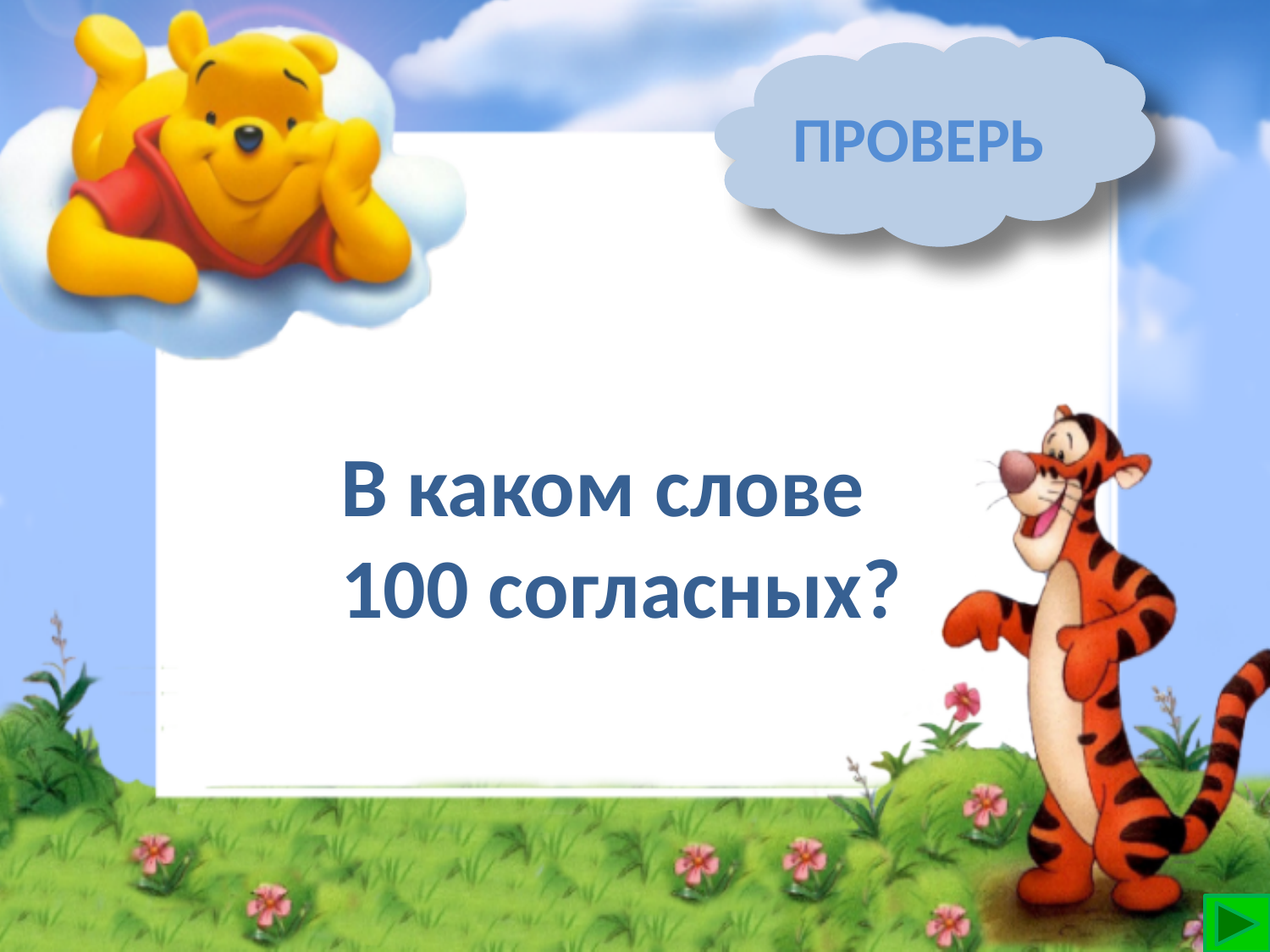

стоЛ
ПРОВЕРЬ
В каком слове
100 согласных?